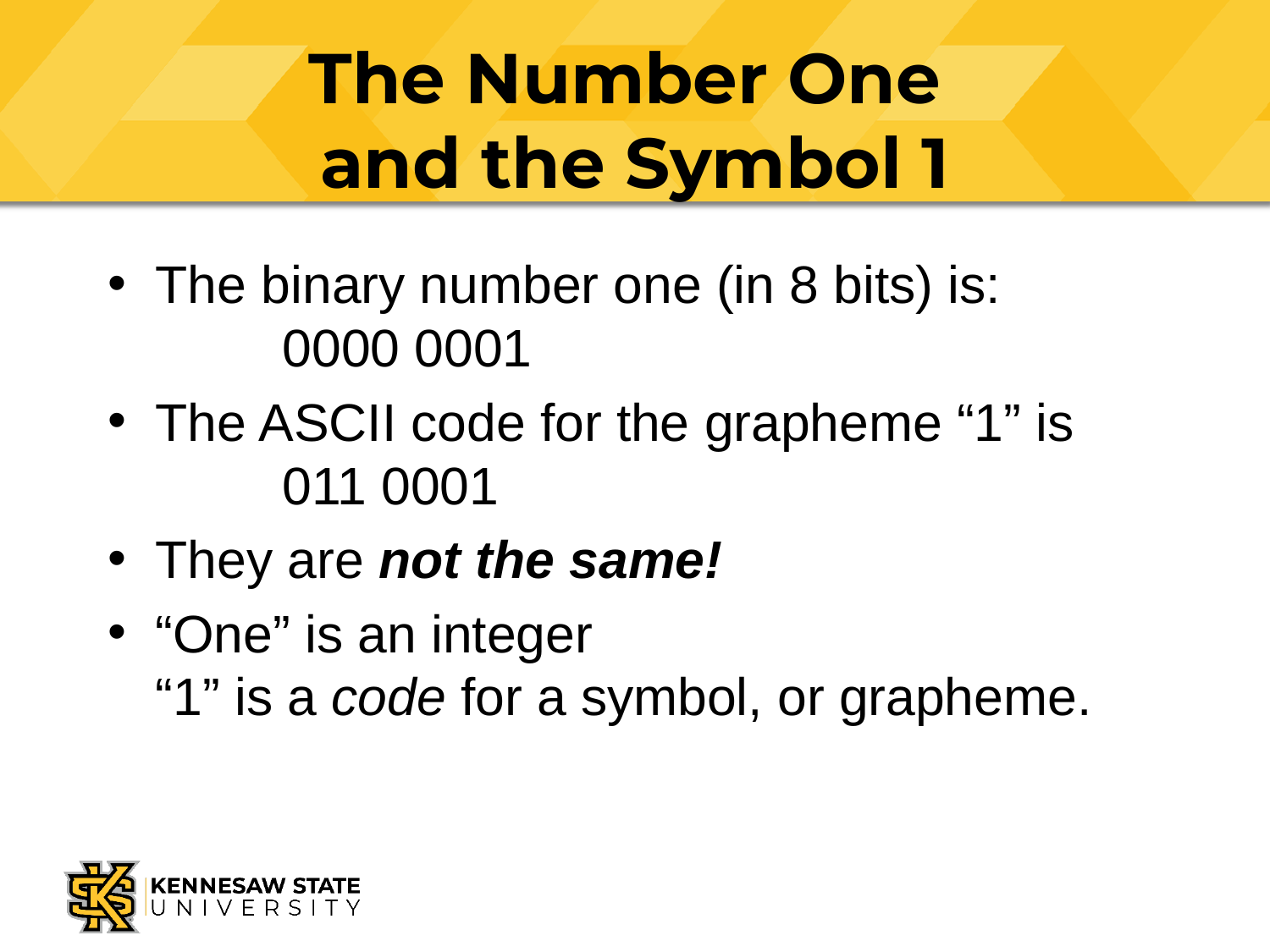

# The Number One and the Symbol 1
The binary number one (in 8 bits) is:
	0000 0001
The ASCII code for the grapheme “1” is
 	011 0001
They are not the same!
“One” is an integer
“1” is a code for a symbol, or grapheme.